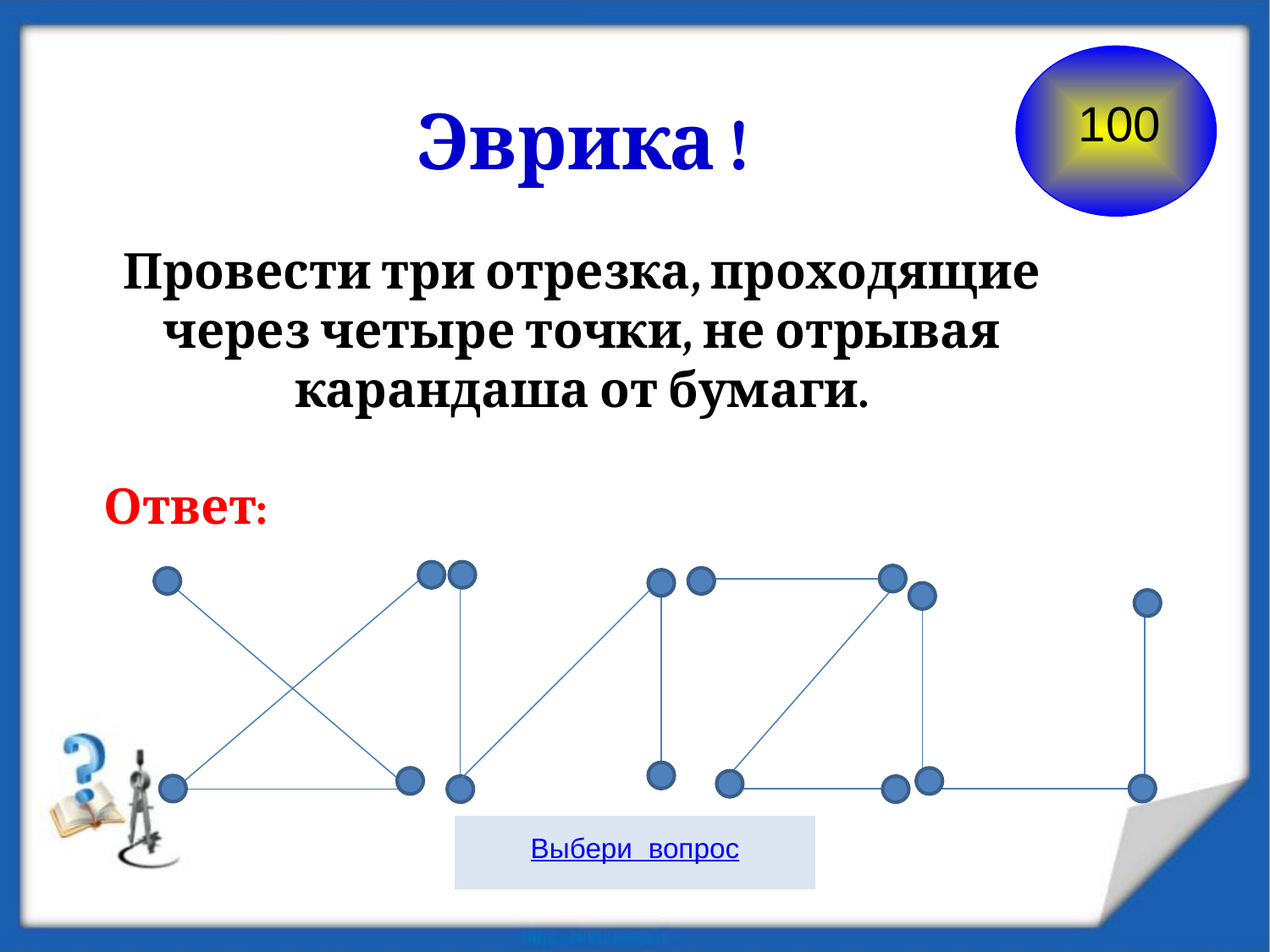

100
Эврика !
Провести три отрезка, проходящие через четыре точки, не отрывая карандаша от бумаги.

Ответ:

Выбери  вопрос